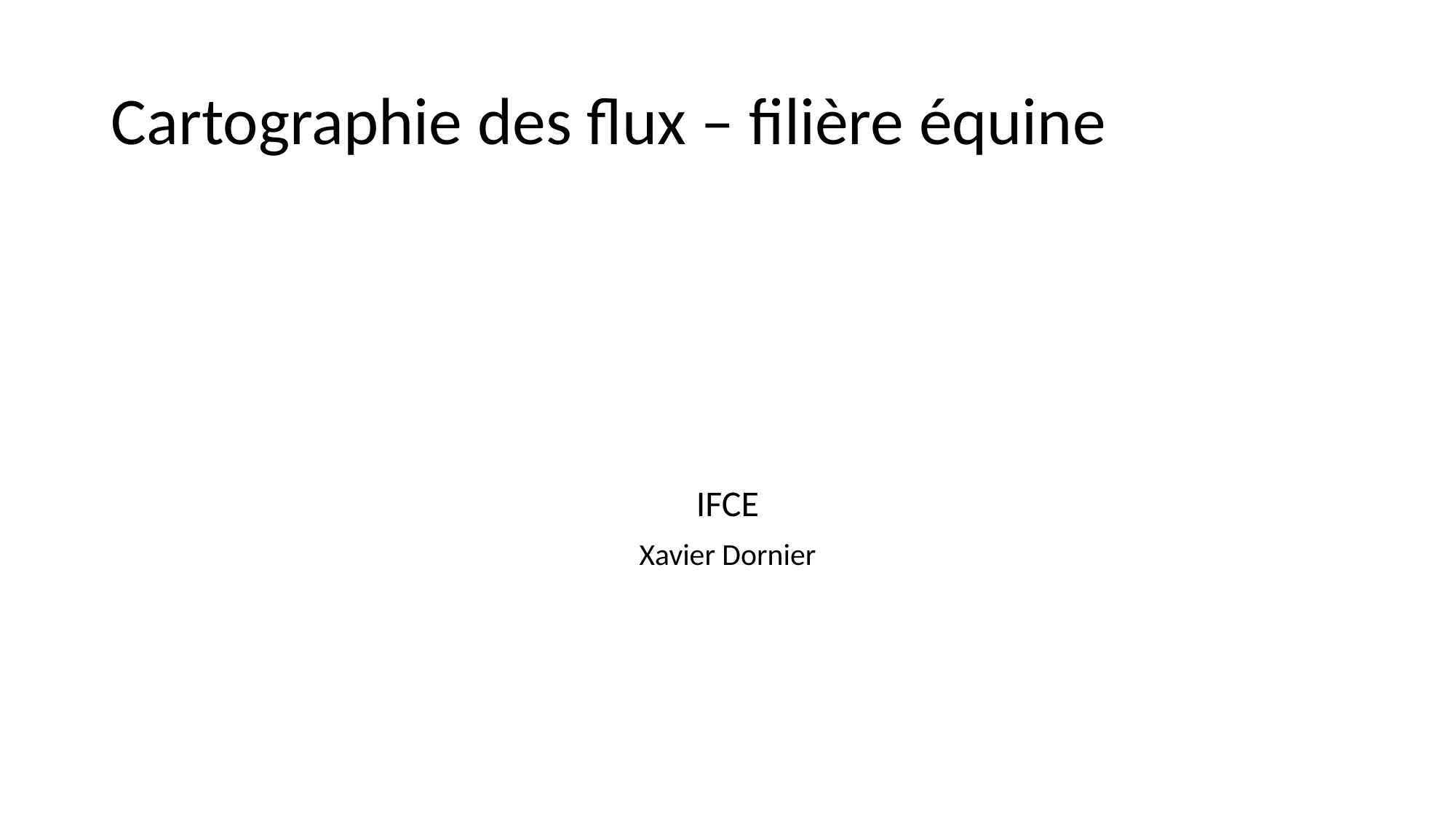

# Cartographie des flux – filière équine
IFCE
Xavier Dornier